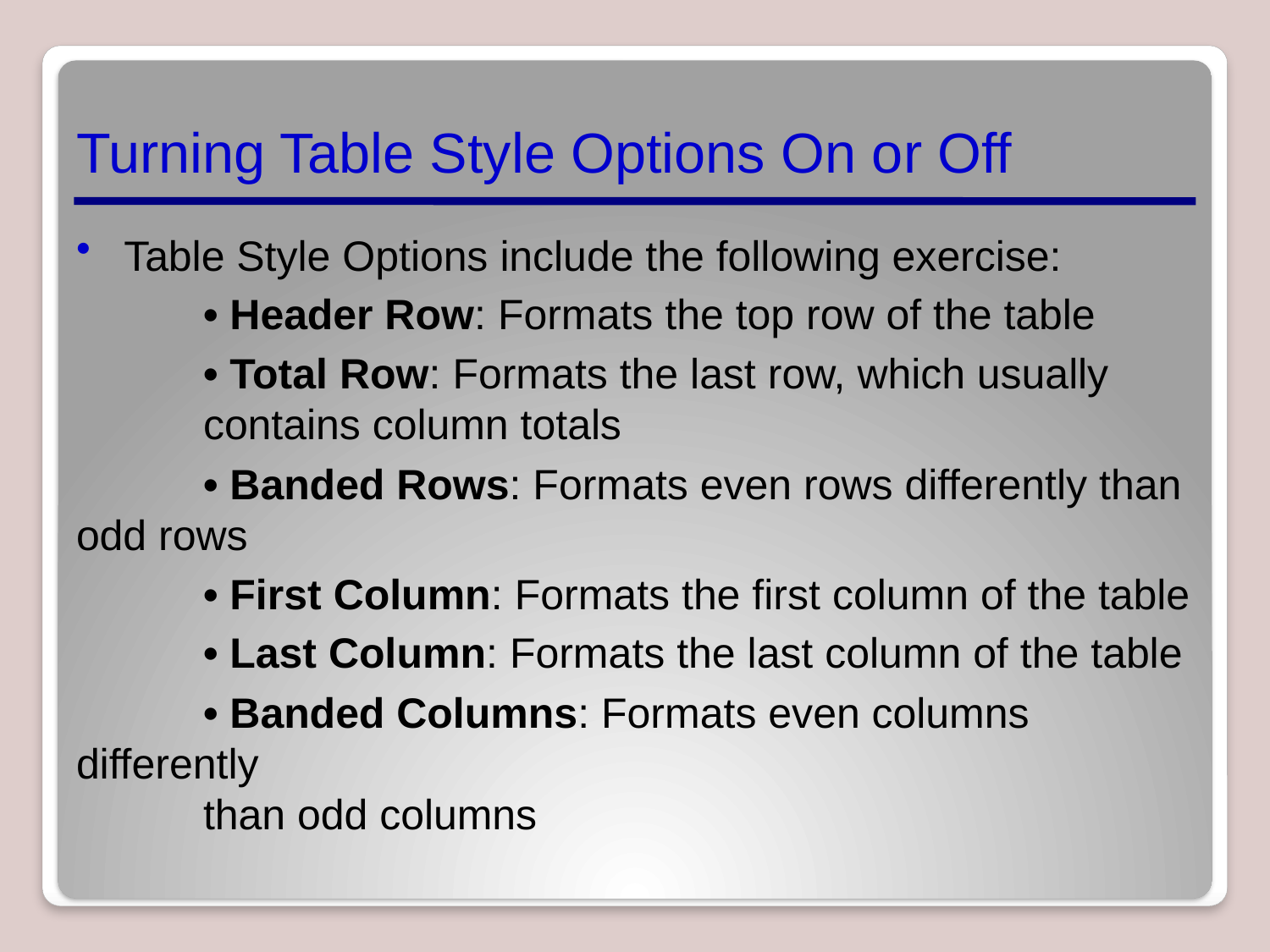

# Turning Table Style Options On or Off
Table Style Options include the following exercise:
	• Header Row: Formats the top row of the table
	• Total Row: Formats the last row, which usually
	contains column totals
	• Banded Rows: Formats even rows differently than odd rows
	• First Column: Formats the first column of the table
	• Last Column: Formats the last column of the table
	• Banded Columns: Formats even columns differently
	than odd columns